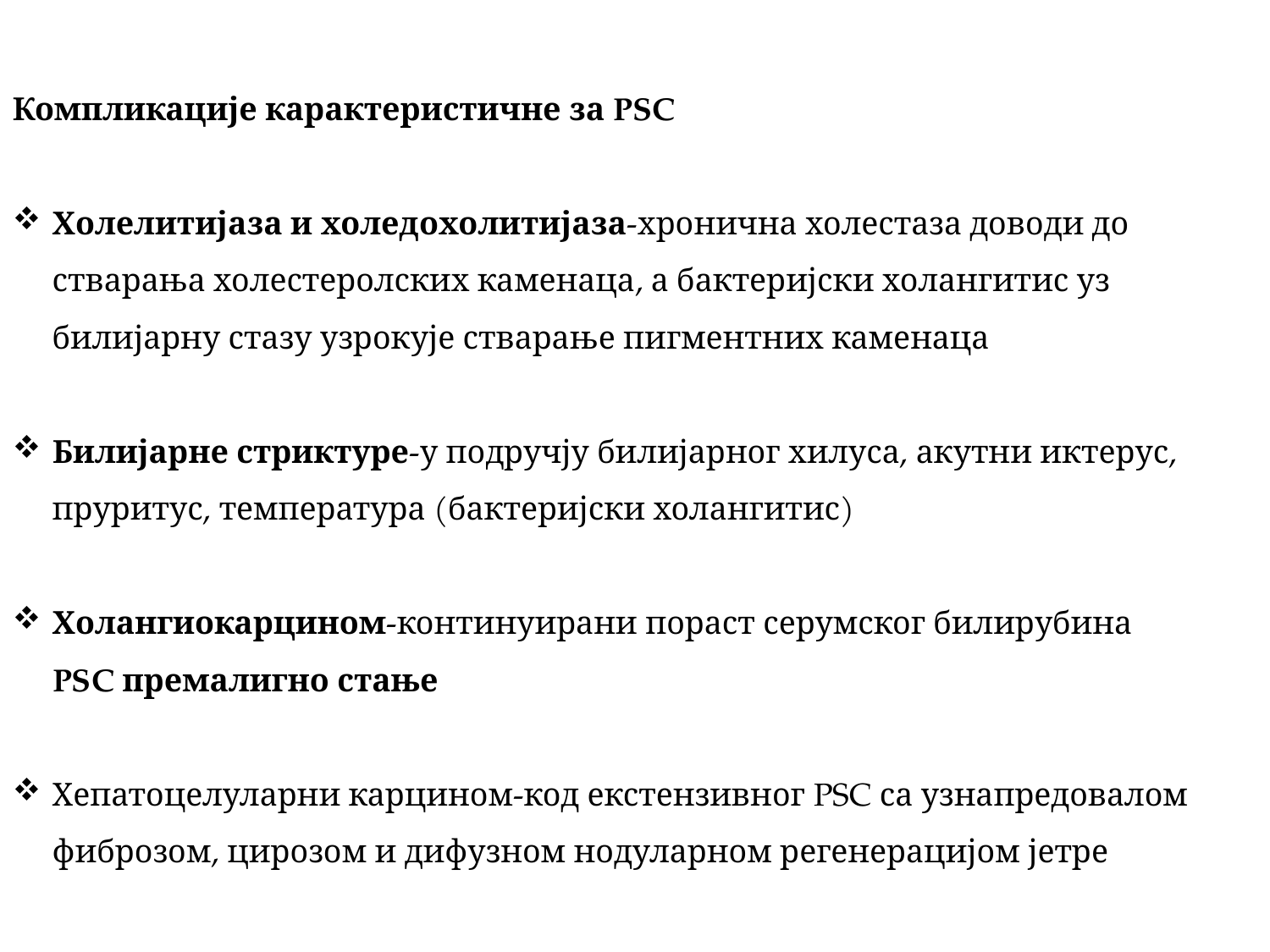

Компликације карактеристичне за PSC

Холелитијаза и холедохолитијаза-хронична холестаза доводи до стварања холестеролских каменаца, а бактеријски холангитис уз билијарну стазу узрокује стварање пигментних каменаца

Билијарне стриктуре-у подручју билијарног хилуса, акутни иктерус, пруритус, температура (бактеријски холангитис)

Холангиокарцином-континуирани пораст серумског билирубина
     PSC премалигно стање

Хепатоцелуларни карцином-код екстензивног PSC са узнапредовалом фиброзом, цирозом и дифузном нодуларном регенерацијом јетре